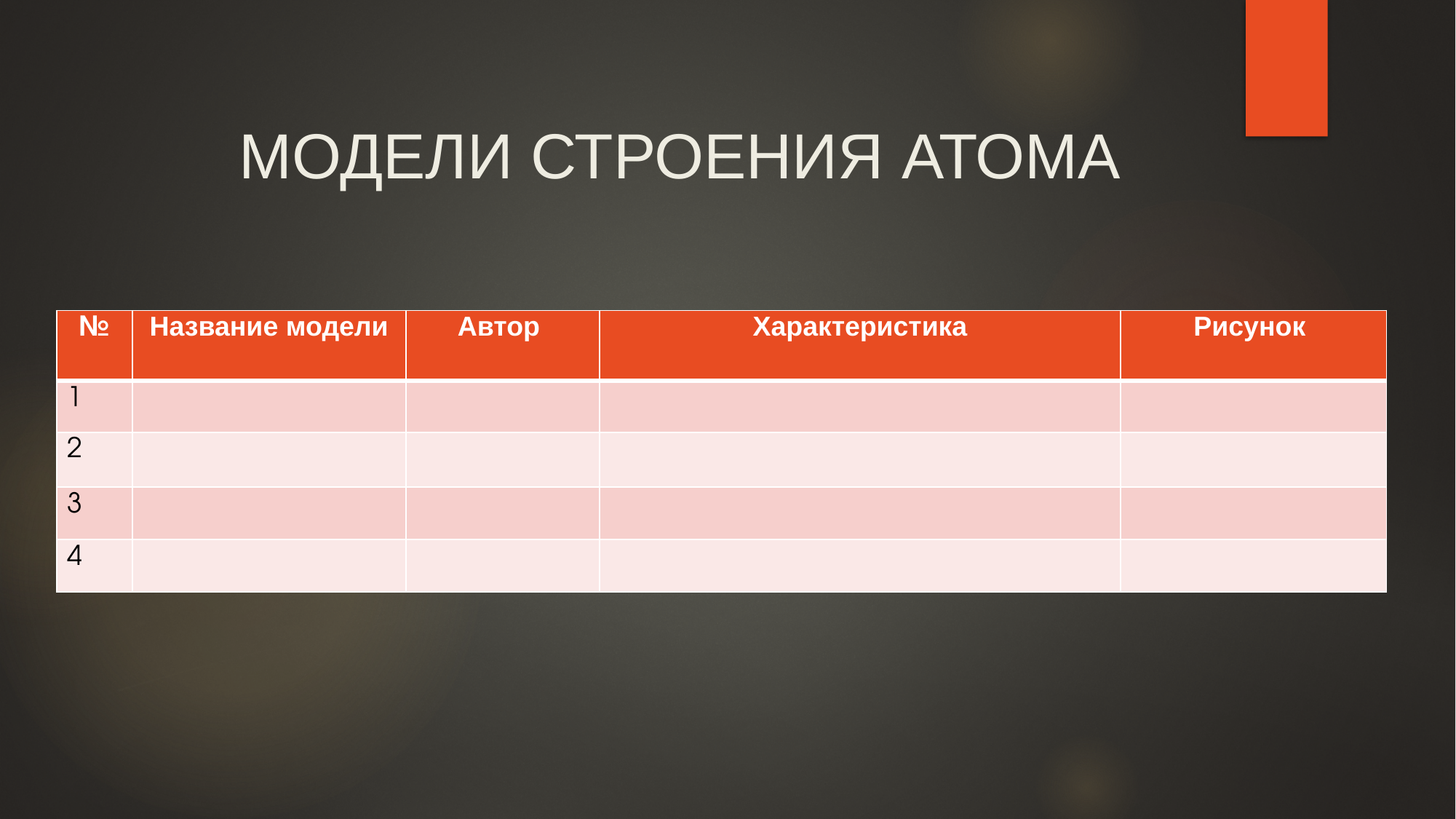

# МОДЕЛИ СТРОЕНИЯ АТОМА
| № | Название модели | Автор | Характеристика | Рисунок |
| --- | --- | --- | --- | --- |
| 1 |  |  |  |  |
| 2 |  |  |  |  |
| 3 |  |  |  |  |
| 4 |  |  |  |  |